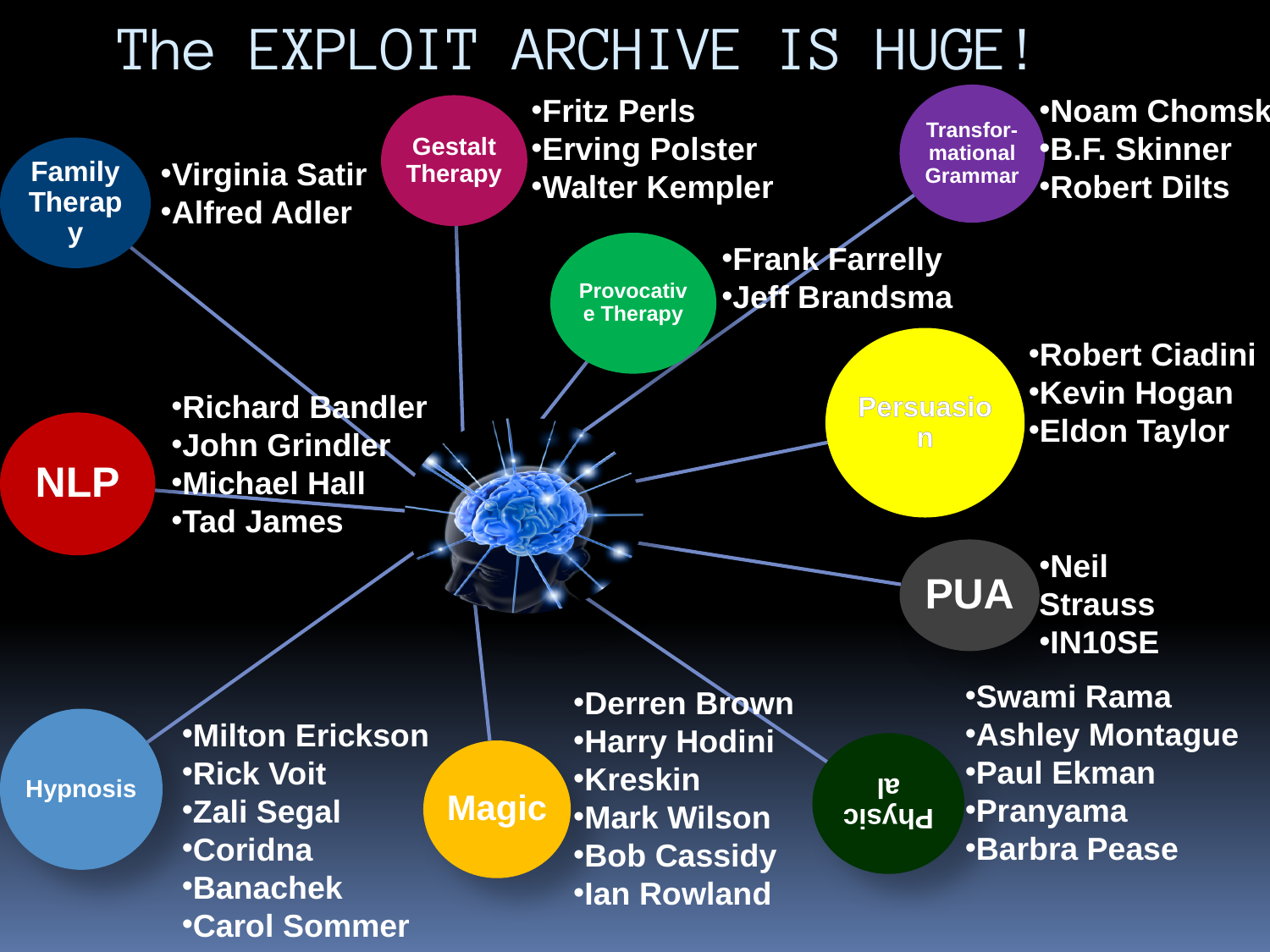

# The EXPLOIT ARCHIVE IS HUGE!
Family Therapy
Gestalt Therapy
Hypnosis
Provocative Therapy
Transfor-mational Grammar
Persuasion
NLP
Magic
PUA
Physical
Fritz Perls
Erving Polster
Walter Kempler

Noam Chomsky
B.F. Skinner
Robert Dilts

Virginia Satir
Alfred Adler

Frank Farrelly
Jeff Brandsma

Robert Ciadini
Kevin Hogan
Eldon Taylor

Richard Bandler
John Grindler
Michael Hall
Tad James

Neil Strauss
IN10SE
Swami Rama
Ashley Montague
Paul Ekman
Pranyama
Barbra Pease

Derren Brown
Harry Hodini
Kreskin
Mark Wilson
Bob Cassidy
Ian Rowland
Milton Erickson
Rick Voit
Zali Segal
Coridna
Banachek
Carol Sommer